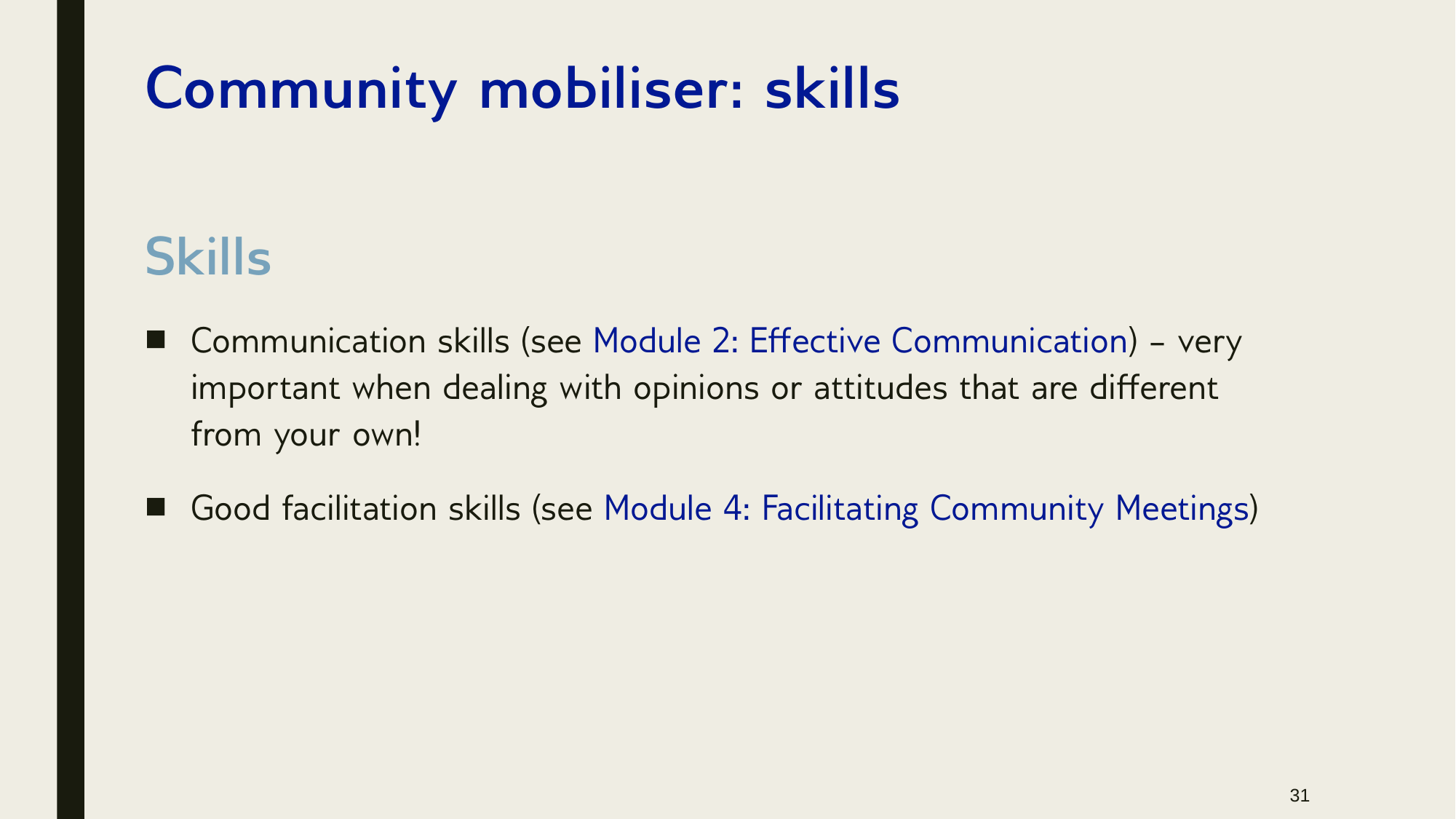

# Community mobiliser: skills
Skills
Communication skills (see Module 2: Effective Communication) – very important when dealing with opinions or attitudes that are different from your own!
Good facilitation skills (see Module 4: Facilitating Community Meetings)

31